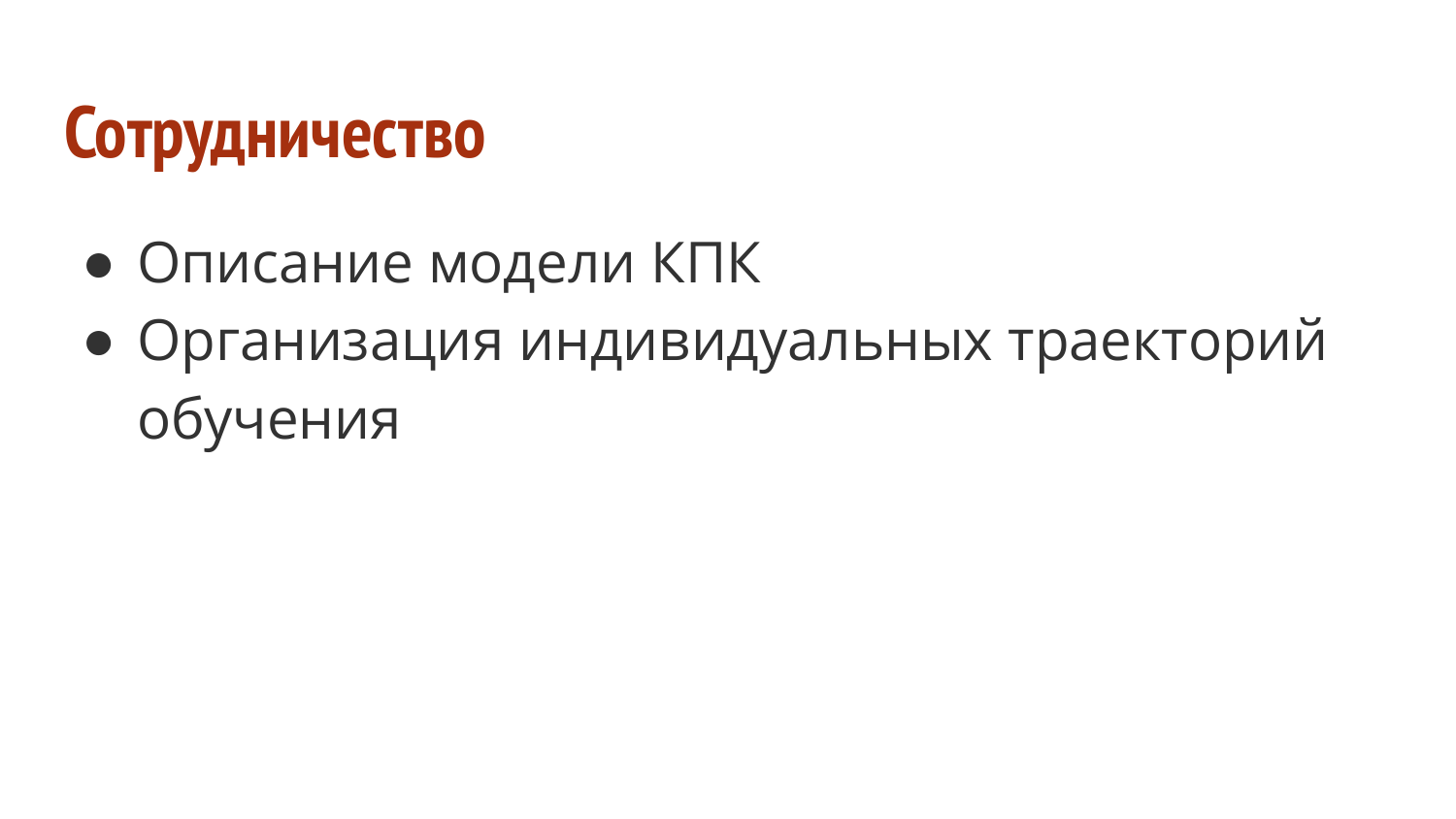

# Сотрудничество
Описание модели КПК
Организация индивидуальных траекторий обучения